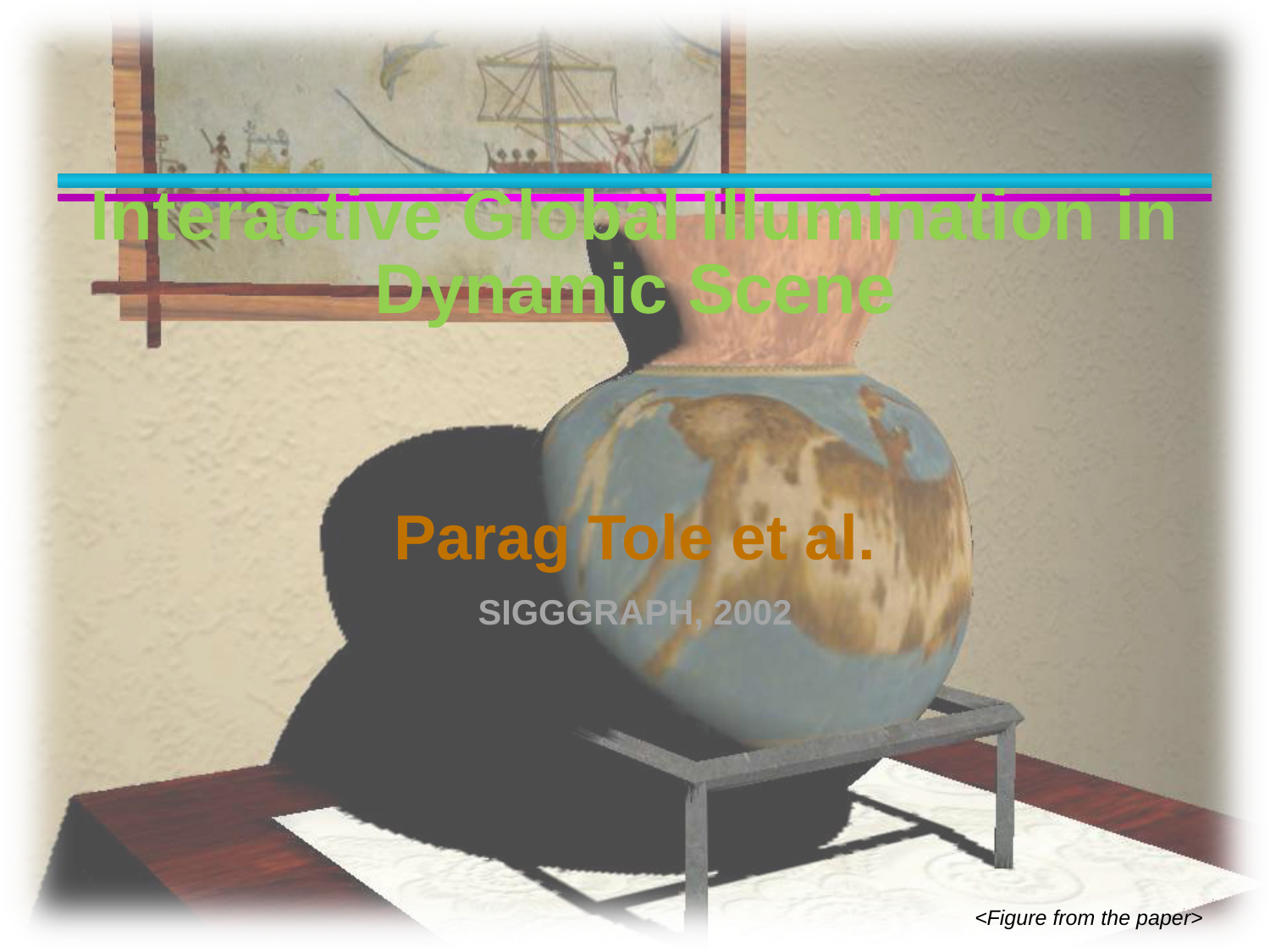

Interactive Global Illumination in Dynamic Scene
Parag Tole et al.
SIGGGRAPH, 2002
<Figure from the paper>